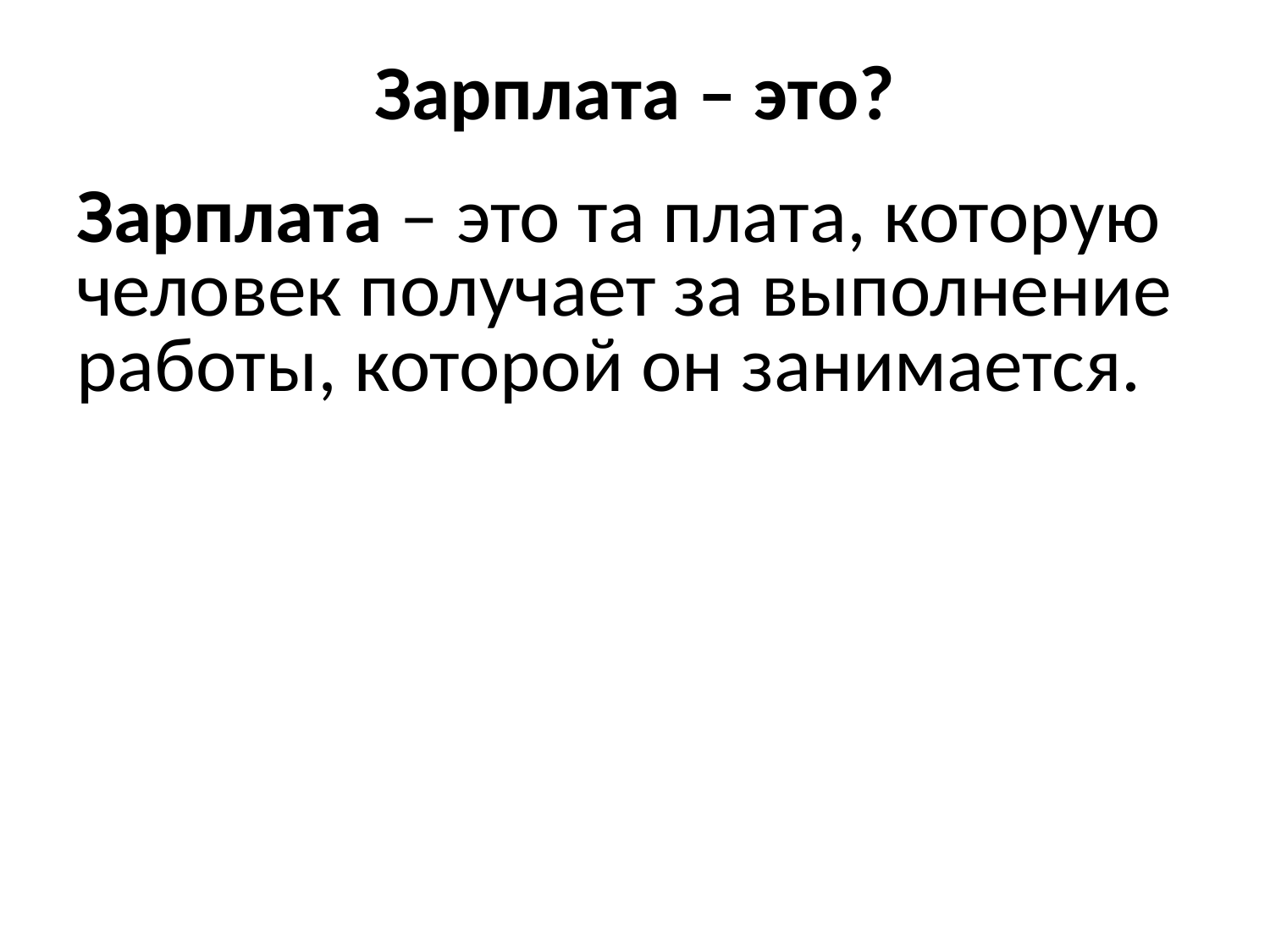

# Зарплата – это?
Зарплата – это та плата, которую человек получает за выполнение работы, которой он занимается.